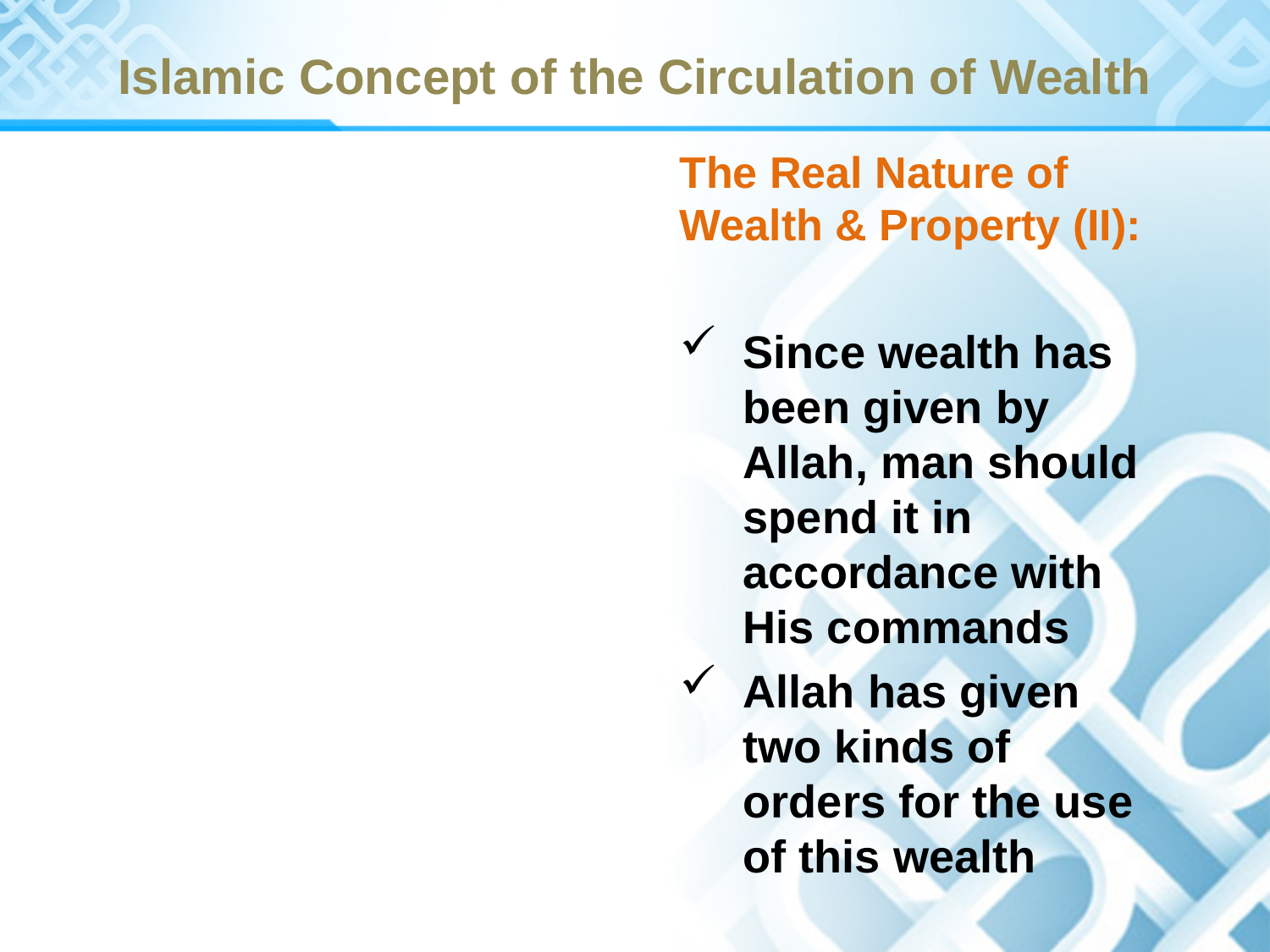

# Islamic Concept of the Circulation of Wealth
The Real Nature of Wealth & Property (II):

Since wealth has been given by Allah, man should spend it in accordance with His commands
Allah has given two kinds of orders for the use of this wealth